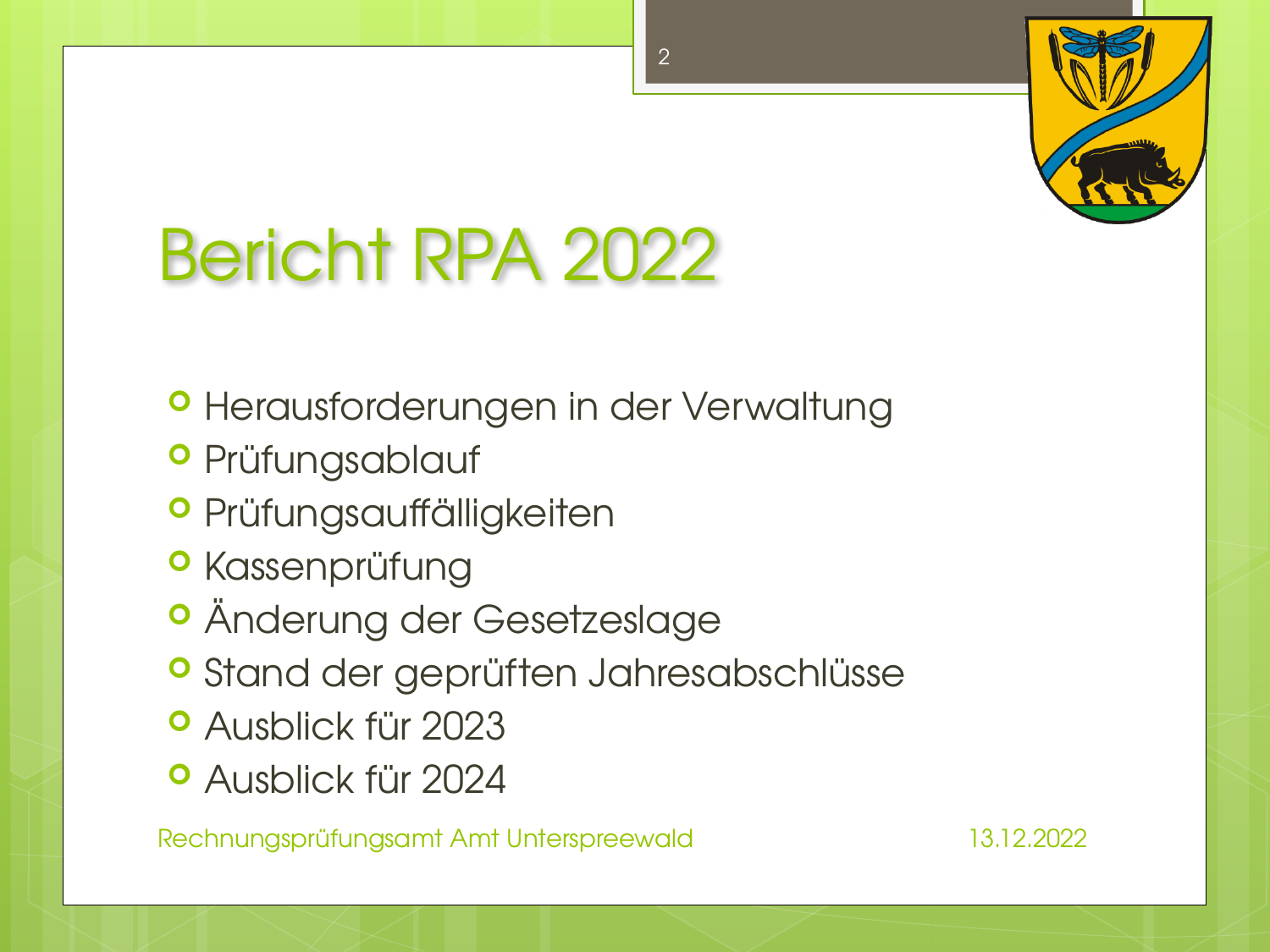

2
# Bericht RPA 2022

Herausforderungen in der Verwaltung
Prüfungsablauf
Prüfungsauffälligkeiten
Kassenprüfung
Änderung der Gesetzeslage
Stand der geprüften Jahresabschlüsse
Ausblick für 2023
Ausblick für 2024
Rechnungsprüfungsamt Amt Unterspreewald 	   	       13.12.2022